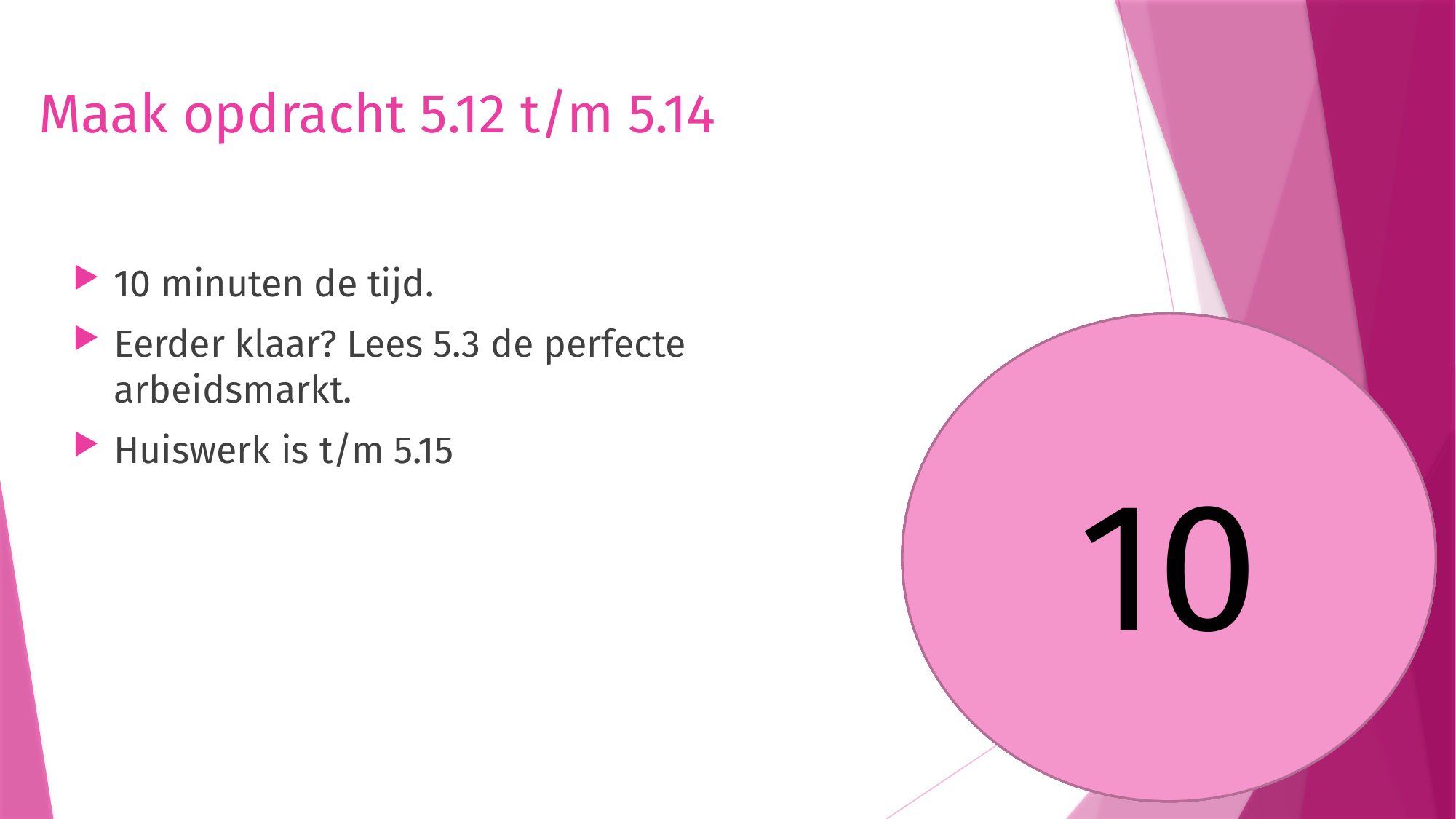

# Maak opdracht 5.12 t/m 5.14
10 minuten de tijd.
Eerder klaar? Lees 5.3 de perfecte arbeidsmarkt.
Huiswerk is t/m 5.15

10
9
8
5
6
7
4
3
1
2